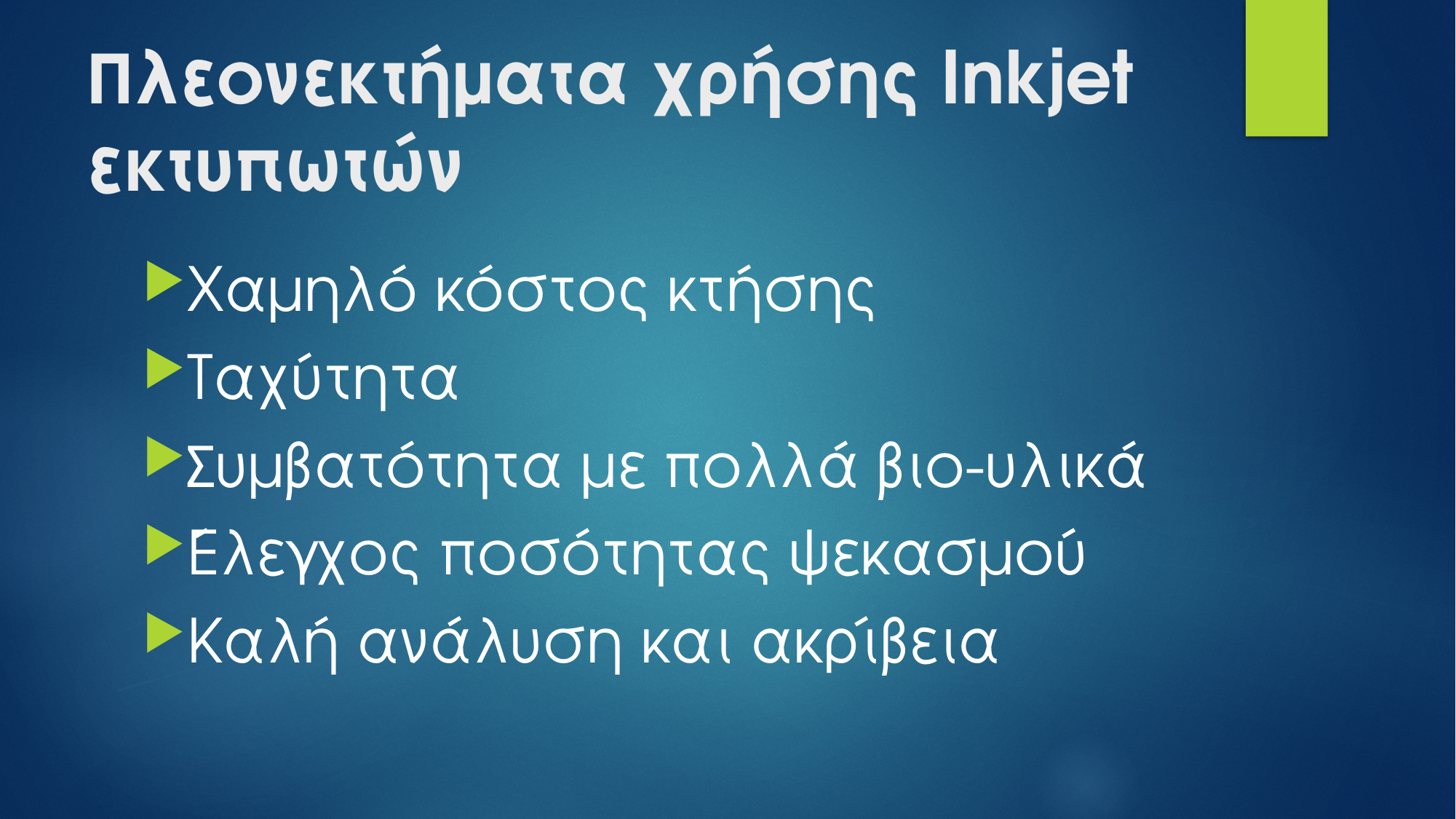

# Πλεονεκτήματα χρήσης Inkjet εκτυπωτών
Χαμηλό κόστος κτήσης
Ταχύτητα
Συμβατότητα με πολλά βιο-υλικά
Έλεγχος ποσότητας ψεκασμού
Καλή ανάλυση και ακρίβεια